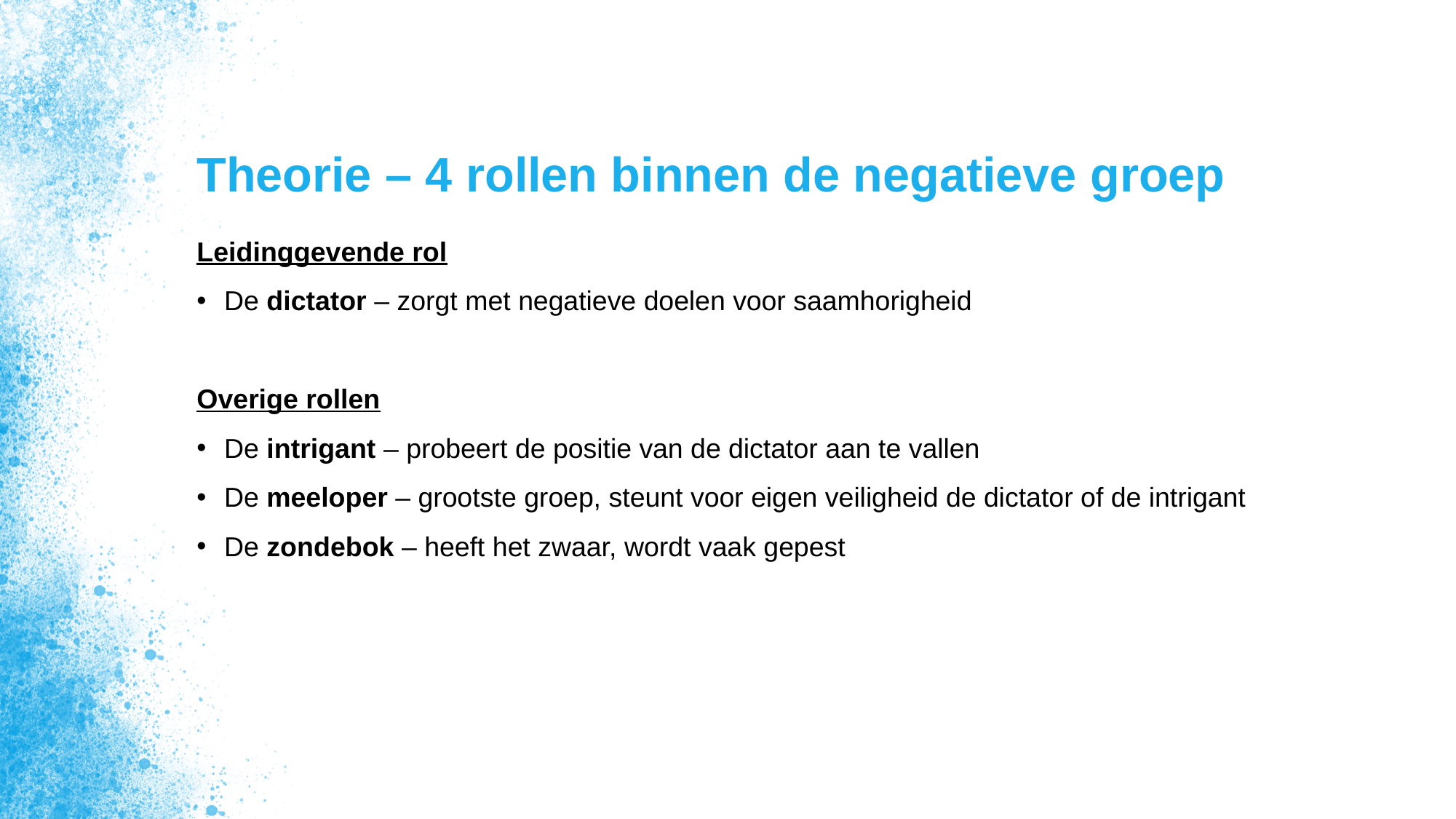

# Theorie – 4 rollen binnen de negatieve groep
Leidinggevende rol
De dictator – zorgt met negatieve doelen voor saamhorigheid

Overige rollen
De intrigant – probeert de positie van de dictator aan te vallen
De meeloper – grootste groep, steunt voor eigen veiligheid de dictator of de intrigant
De zondebok – heeft het zwaar, wordt vaak gepest